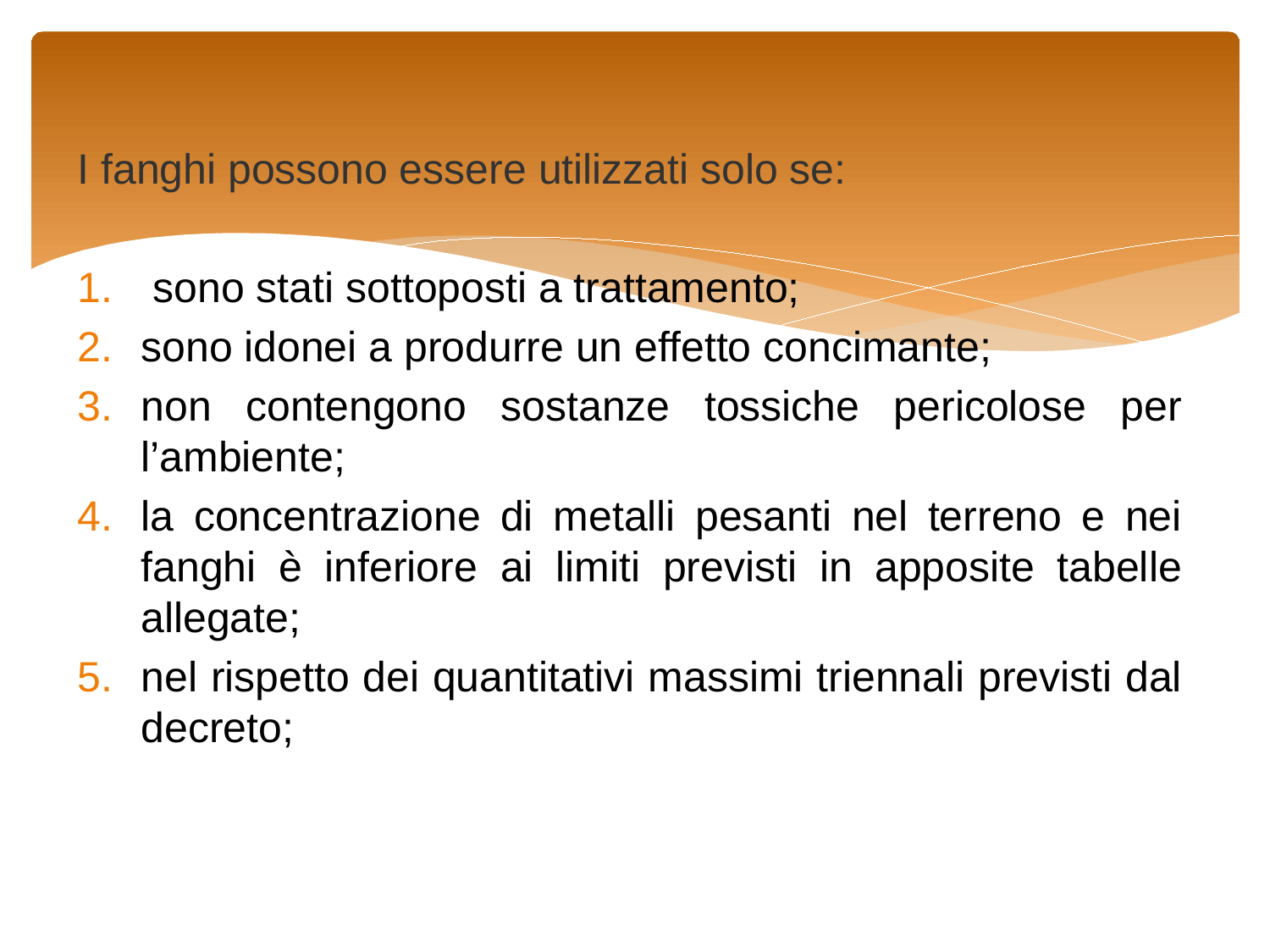

I fanghi possono essere utilizzati solo se:

 sono stati sottoposti a trattamento;
sono idonei a produrre un effetto concimante;
non contengono sostanze tossiche pericolose per l’ambiente;
la concentrazione di metalli pesanti nel terreno e nei fanghi è inferiore ai limiti previsti in apposite tabelle allegate;
nel rispetto dei quantitativi massimi triennali previsti dal decreto;